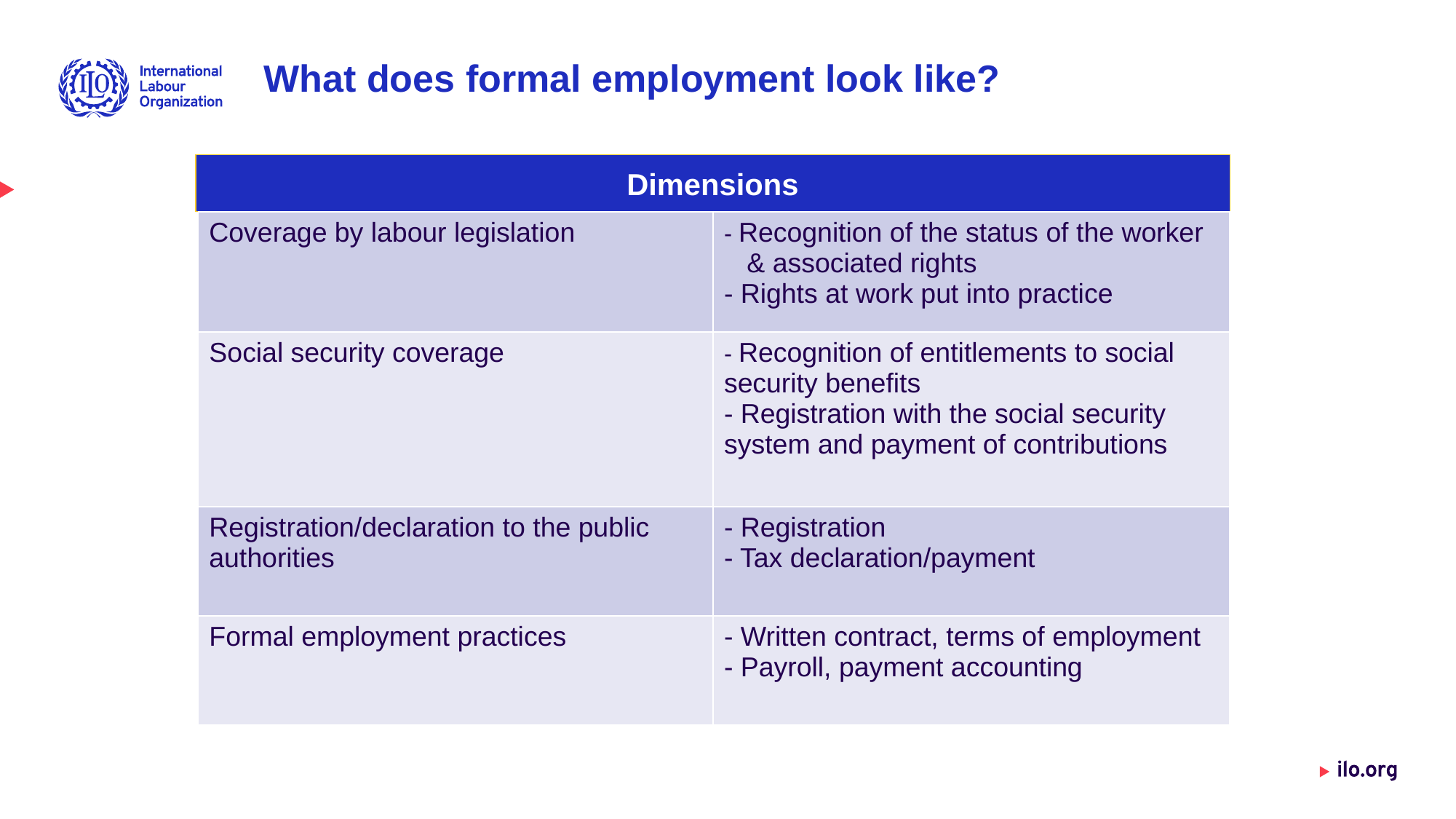

What does formal employment look like?
Dimensions
| Coverage by labour legislation | - Recognition of the status of the worker    & associated rights - Rights at work put into practice |
| --- | --- |
| Social security coverage | - Recognition of entitlements to social security benefits - Registration with the social security system and payment of contributions |
| Registration/declaration to the public authorities | - Registration - Tax declaration/payment |
| Formal employment practices | - Written contract, terms of employment - Payroll, payment accounting |